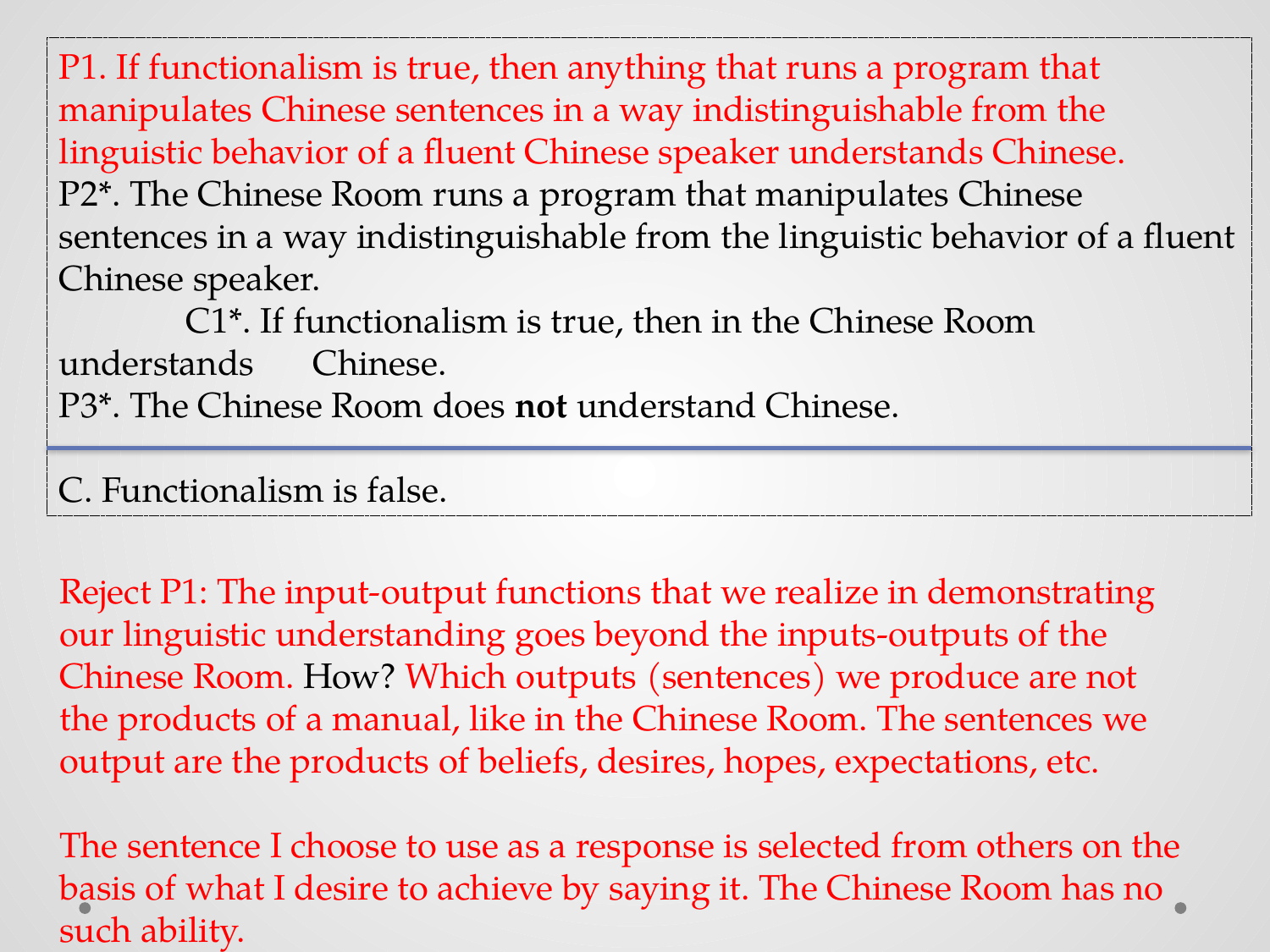

P1. If functionalism is true, then anything that runs a program that manipulates Chinese sentences in a way indistinguishable from the linguistic behavior of a fluent Chinese speaker understands Chinese.
P2*. The Chinese Room runs a program that manipulates Chinese sentences in a way indistinguishable from the linguistic behavior of a fluent Chinese speaker.
	C1*. If functionalism is true, then in the Chinese Room understands 	Chinese.
P3*. The Chinese Room does not understand Chinese.

C. Functionalism is false.
Reject P1: The input-output functions that we realize in demonstrating our linguistic understanding goes beyond the inputs-outputs of the Chinese Room. How? Which outputs (sentences) we produce are not the products of a manual, like in the Chinese Room. The sentences we output are the products of beliefs, desires, hopes, expectations, etc.

The sentence I choose to use as a response is selected from others on the basis of what I desire to achieve by saying it. The Chinese Room has no such ability.